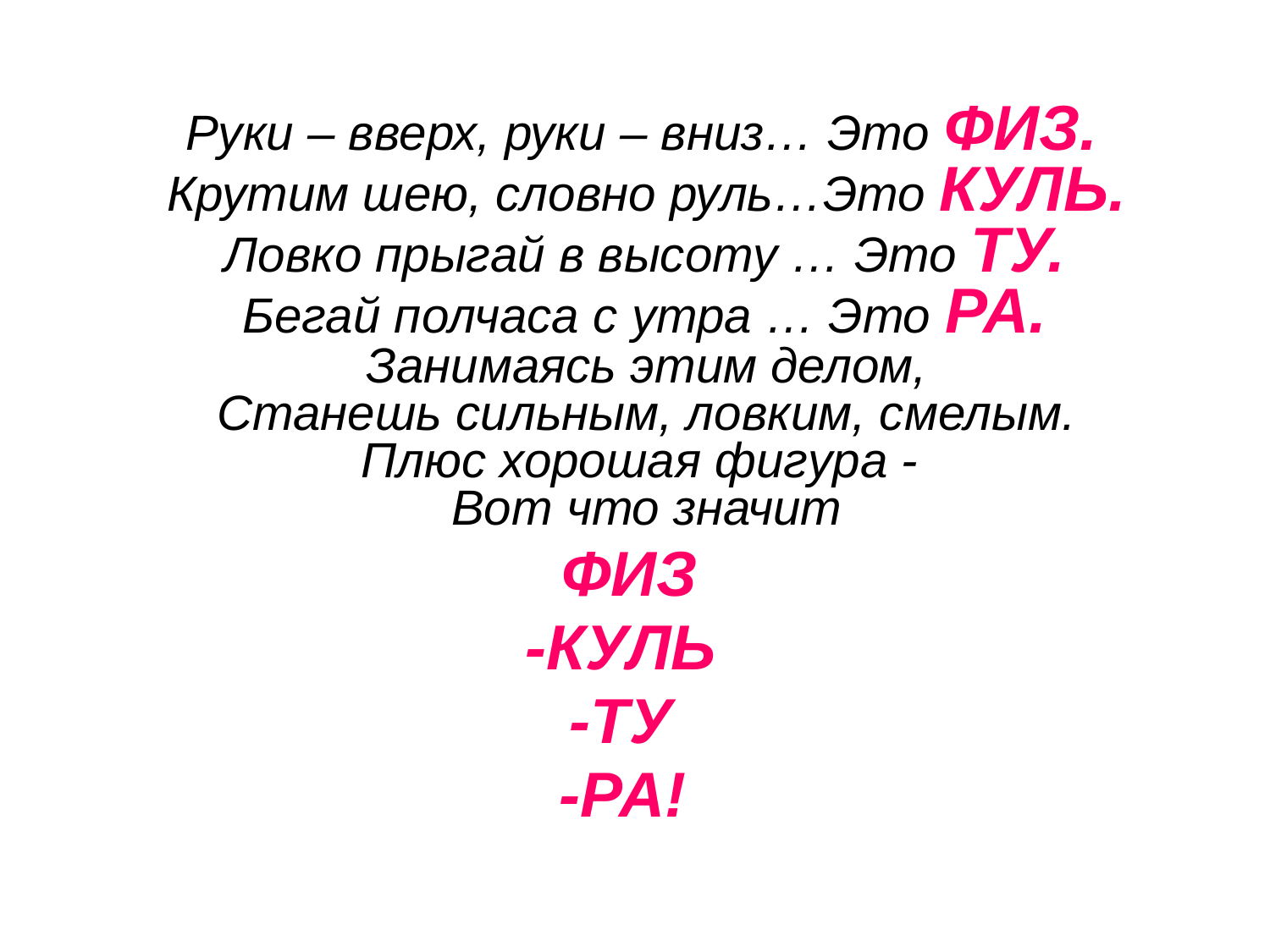

Руки – вверх, руки – вниз… Это ФИЗ.
Крутим шею, словно руль…Это КУЛЬ.
Ловко прыгай в высоту … Это ТУ.
Бегай полчаса с утра … Это РА.
Занимаясь этим делом,
Станешь сильным, ловким, смелым.
Плюс хорошая фигура -
Вот что значит
ФИЗ
-КУЛЬ
-ТУ
-РА!